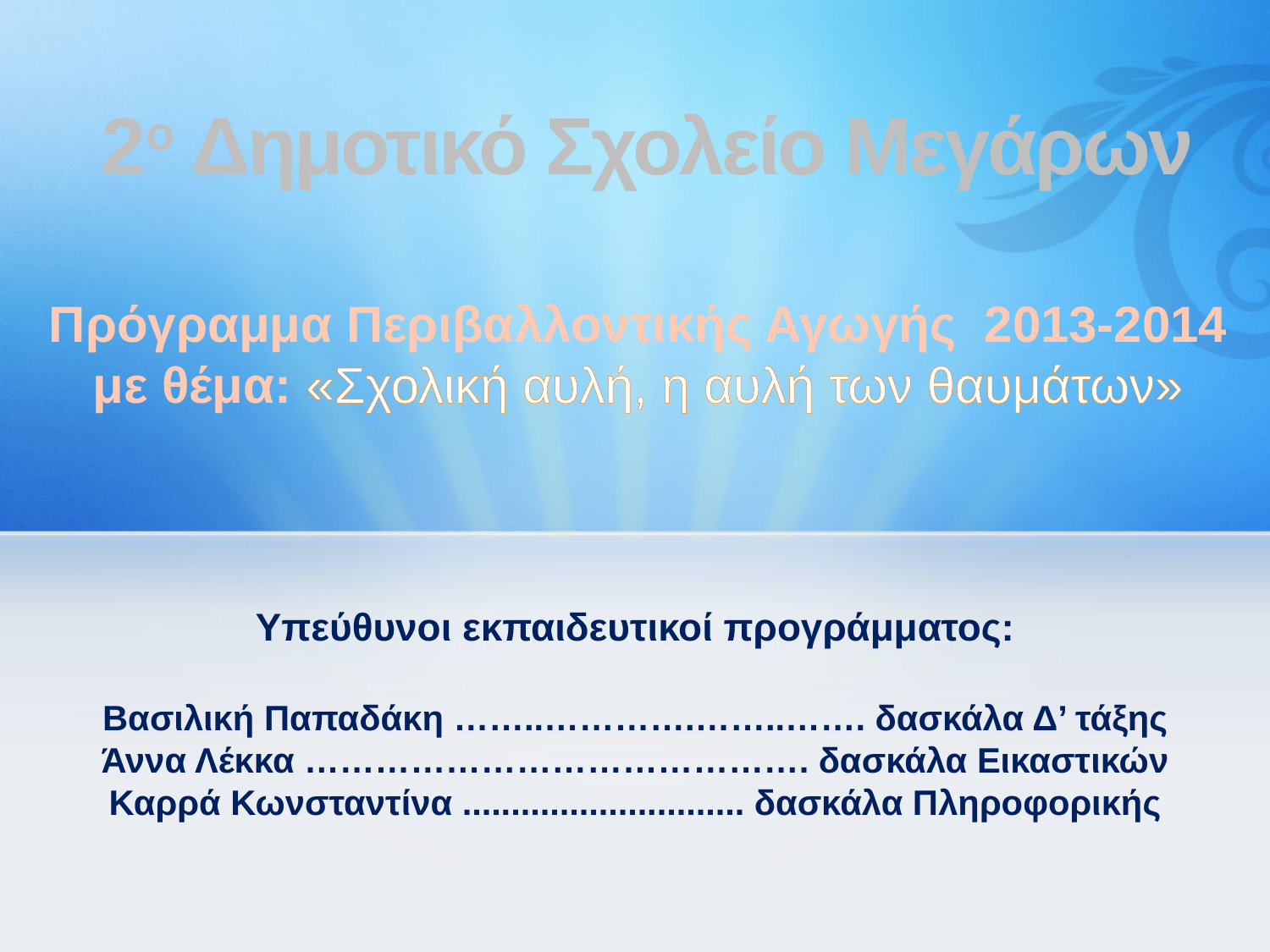

# 2ο Δημοτικό Σχολείο Μεγάρων
Πρόγραμμα Περιβαλλοντικής Αγωγής  2013-2014
με θέμα: «Σχολική αυλή, η αυλή των θαυμάτων»
Υπεύθυνοι εκπαιδευτικοί προγράμματος:

Βασιλική Παπαδάκη ……..………….……..……. δασκάλα Δ’ τάξης
Άννα Λέκκα ……………………………………. δασκάλα Εικαστικών
Καρρά Κωνσταντίνα ............................. δασκάλα Πληροφορικής